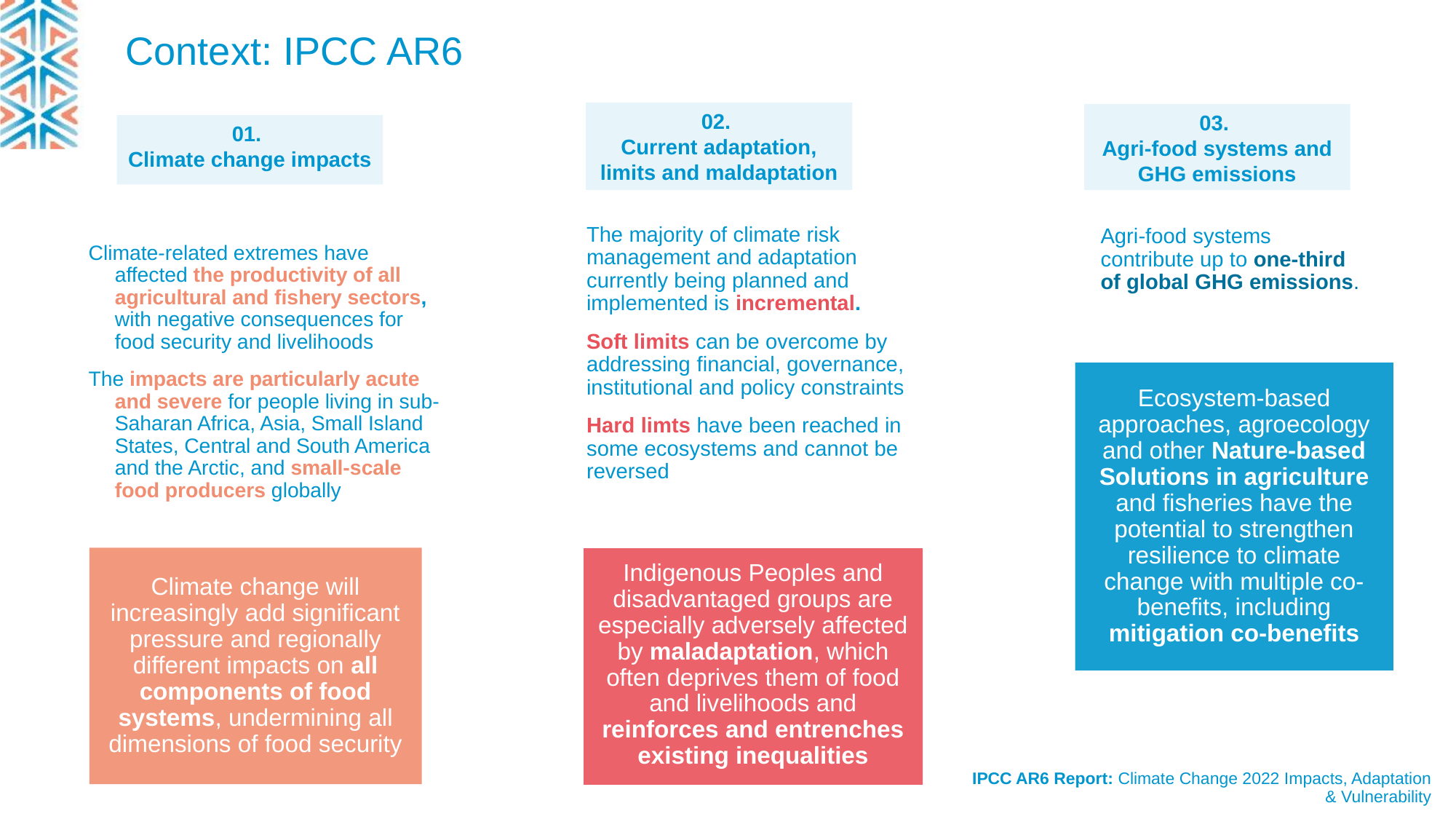

# Context: IPCC AR6
02.
Current adaptation, limits and maldaptation
03.
Agri-food systems and GHG emissions
01.
Climate change impacts
The majority of climate risk management and adaptation currently being planned and implemented is incremental.
Soft limits can be overcome by addressing financial, governance, institutional and policy constraints
Hard limts have been reached in some ecosystems and cannot be reversed

Agri-food systems contribute up to one-third of global GHG emissions.

Climate-related extremes have affected the productivity of all agricultural and fishery sectors, with negative consequences for food security and livelihoods
The impacts are particularly acute and severe for people living in sub-Saharan Africa, Asia, Small Island States, Central and South America and the Arctic, and small-scale food producers globally

Ecosystem-based approaches, agroecology and other Nature-based Solutions in agriculture and fisheries have the potential to strengthen resilience to climate change with multiple co-benefits, including mitigation co-benefits

Climate change will increasingly add significant pressure and regionally different impacts on all components of food systems, undermining all dimensions of food security

Indigenous Peoples and disadvantaged groups are especially adversely affected by maladaptation, which often deprives them of food and livelihoods and reinforces and entrenches existing inequalities
IPCC AR6 Report: Climate Change 2022 Impacts, Adaptation & Vulnerability